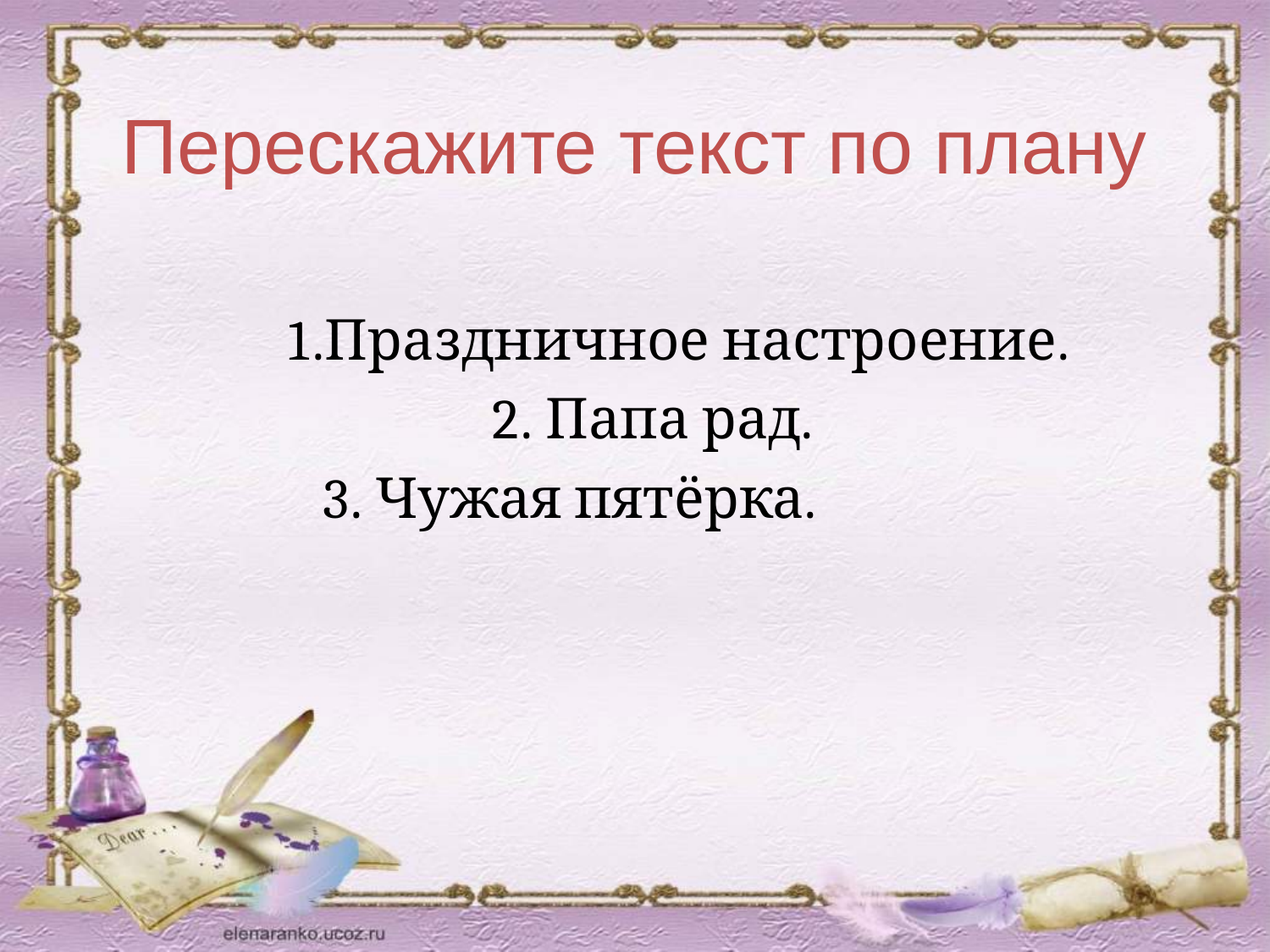

# Перескажите текст по плану
Праздничное настроение.
		         2. Папа рад.
            3. Чужая пятёрка.